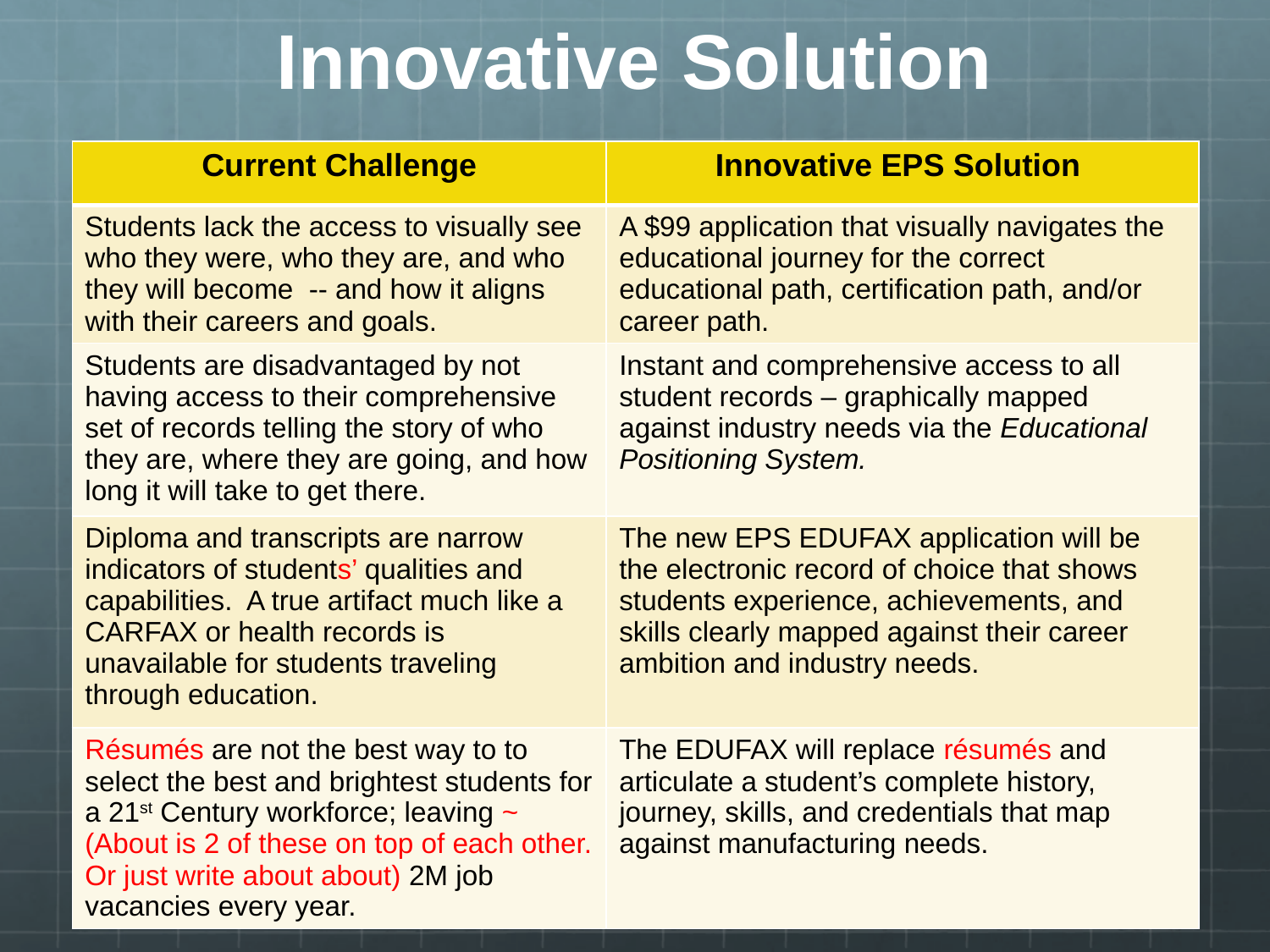

# Innovative Solution
| Current Challenge | Innovative EPS Solution |
| --- | --- |
| Students lack the access to visually see who they were, who they are, and who they will become -- and how it aligns with their careers and goals. | A $99 application that visually navigates the educational journey for the correct educational path, certification path, and/or career path. |
| Students are disadvantaged by not having access to their comprehensive set of records telling the story of who they are, where they are going, and how long it will take to get there. | Instant and comprehensive access to all student records – graphically mapped against industry needs via the Educational Positioning System. |
| Diploma and transcripts are narrow indicators of students’ qualities and capabilities. A true artifact much like a CARFAX or health records is unavailable for students traveling through education. | The new EPS EDUFAX application will be the electronic record of choice that shows students experience, achievements, and skills clearly mapped against their career ambition and industry needs. |
| Résumés are not the best way to to select the best and brightest students for a 21st Century workforce; leaving ~ (About is 2 of these on top of each other. Or just write about about) 2M job vacancies every year. | The EDUFAX will replace résumés and articulate a student’s complete history, journey, skills, and credentials that map against manufacturing needs. |